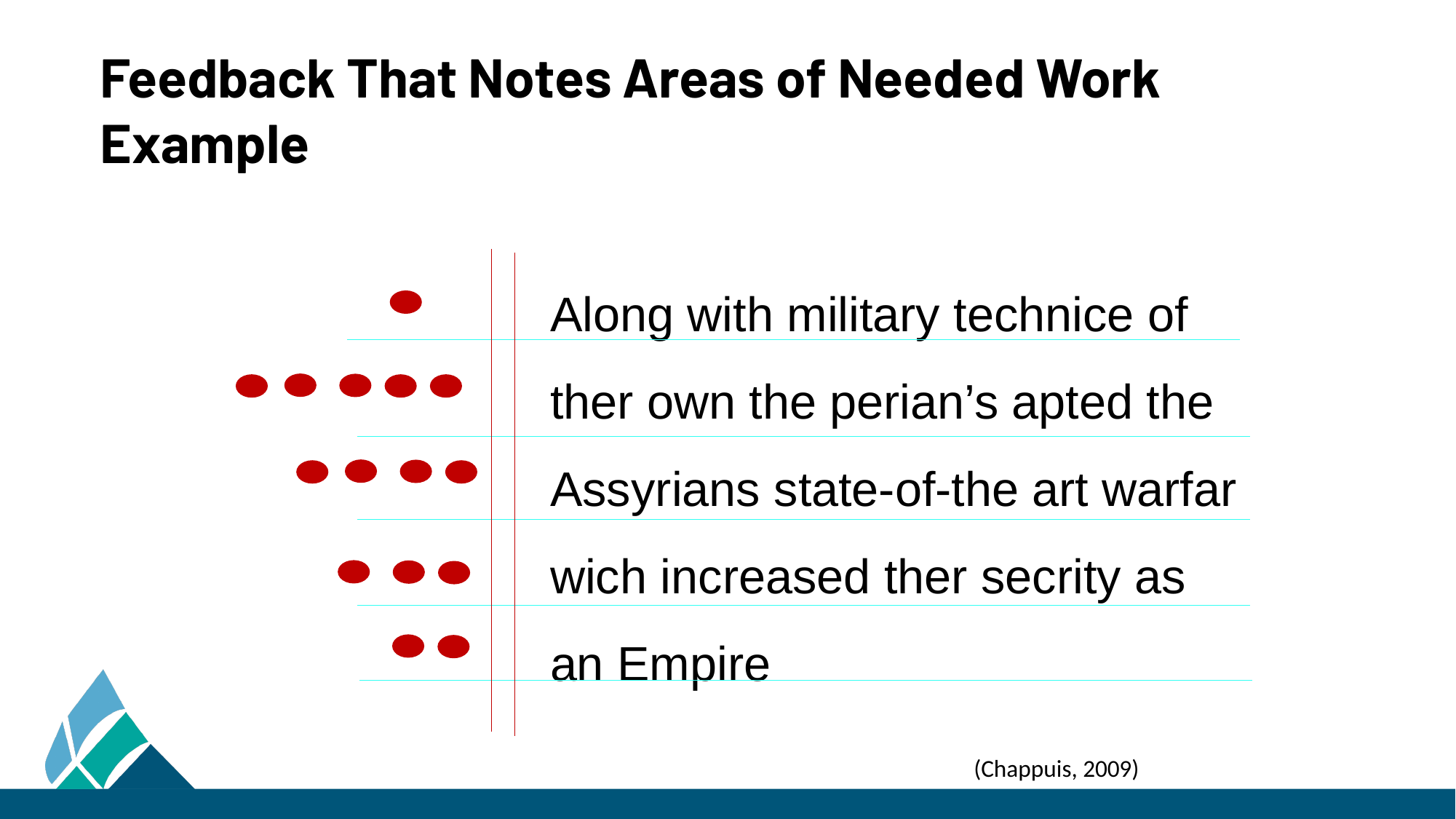

# Feedback That Notes Areas of Needed Work Example
Along with military technice of
ther own the perian’s apted the
Assyrians state-of-the art warfar
wich increased ther secrity as
an Empire

(Chappuis, 2009)